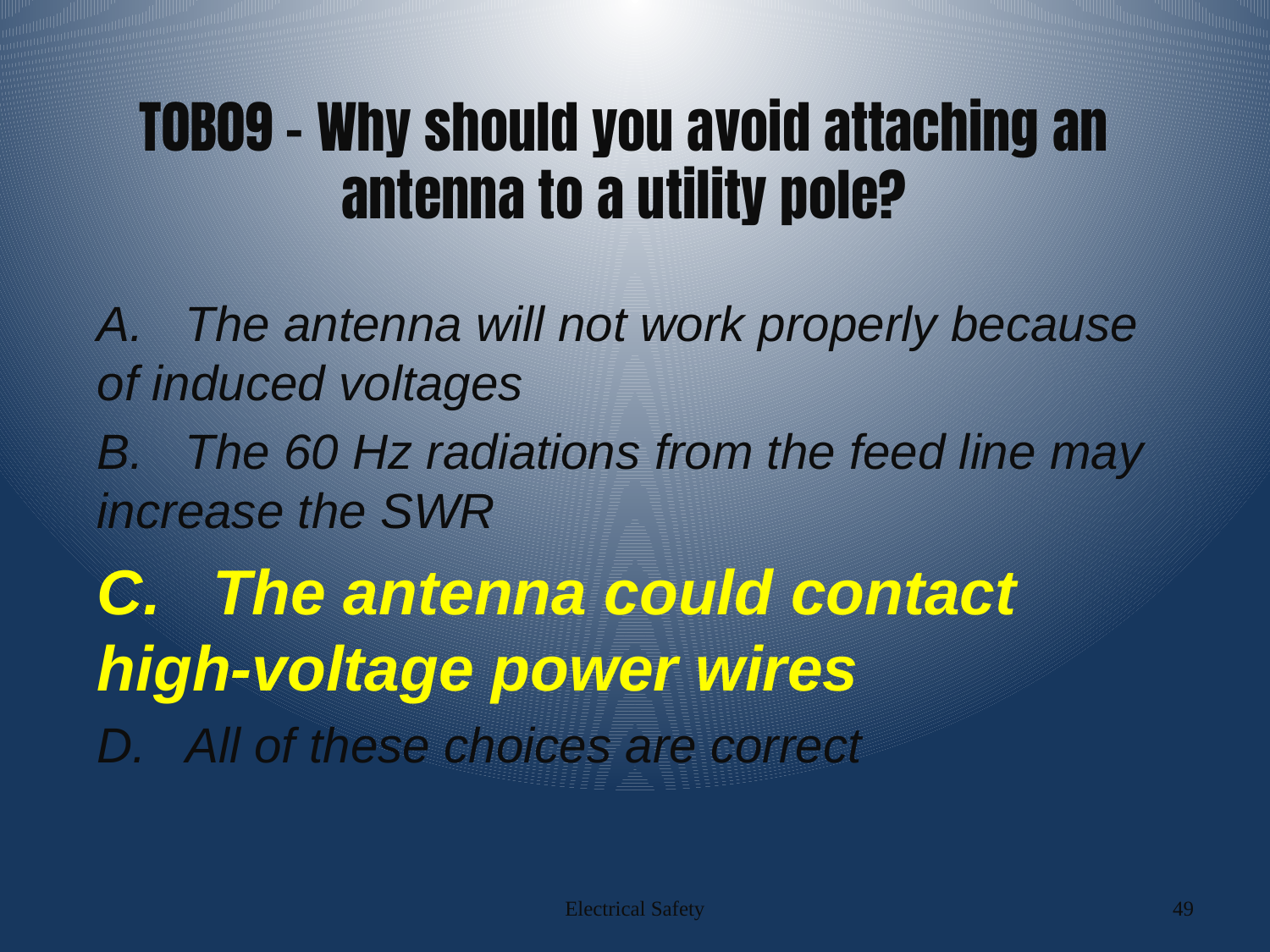

# T0B09 - Why should you avoid attaching an antenna to a utility pole?
A.   The antenna will not work properly because of induced voltages
B.   The 60 Hz radiations from the feed line may increase the SWR
C.   The antenna could contact high-voltage power wires
D.   All of these choices are correct

Electrical Safety
49